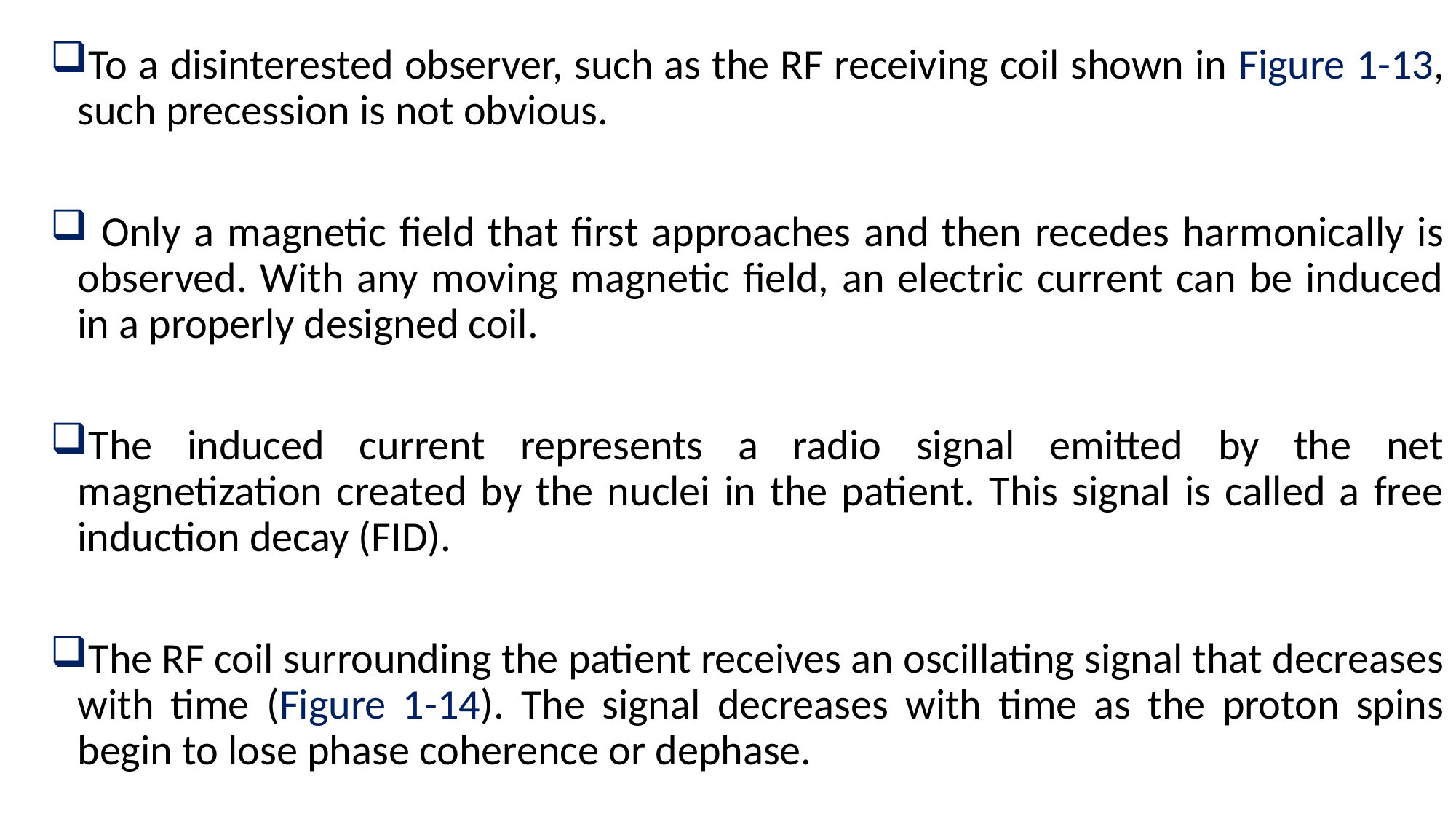

To a disinterested observer, such as the RF receiving coil shown in Figure 1-13, such precession is not obvious.

 Only a magnetic field that first approaches and then recedes harmonically is observed. With any moving magnetic field, an electric current can be induced in a properly designed coil.

The induced current represents a radio signal emitted by the net magnetization created by the nuclei in the patient. This signal is called a free induction decay (FID).

The RF coil surrounding the patient receives an oscillating signal that decreases with time (Figure 1-14). The signal decreases with time as the proton spins begin to lose phase coherence or dephase.